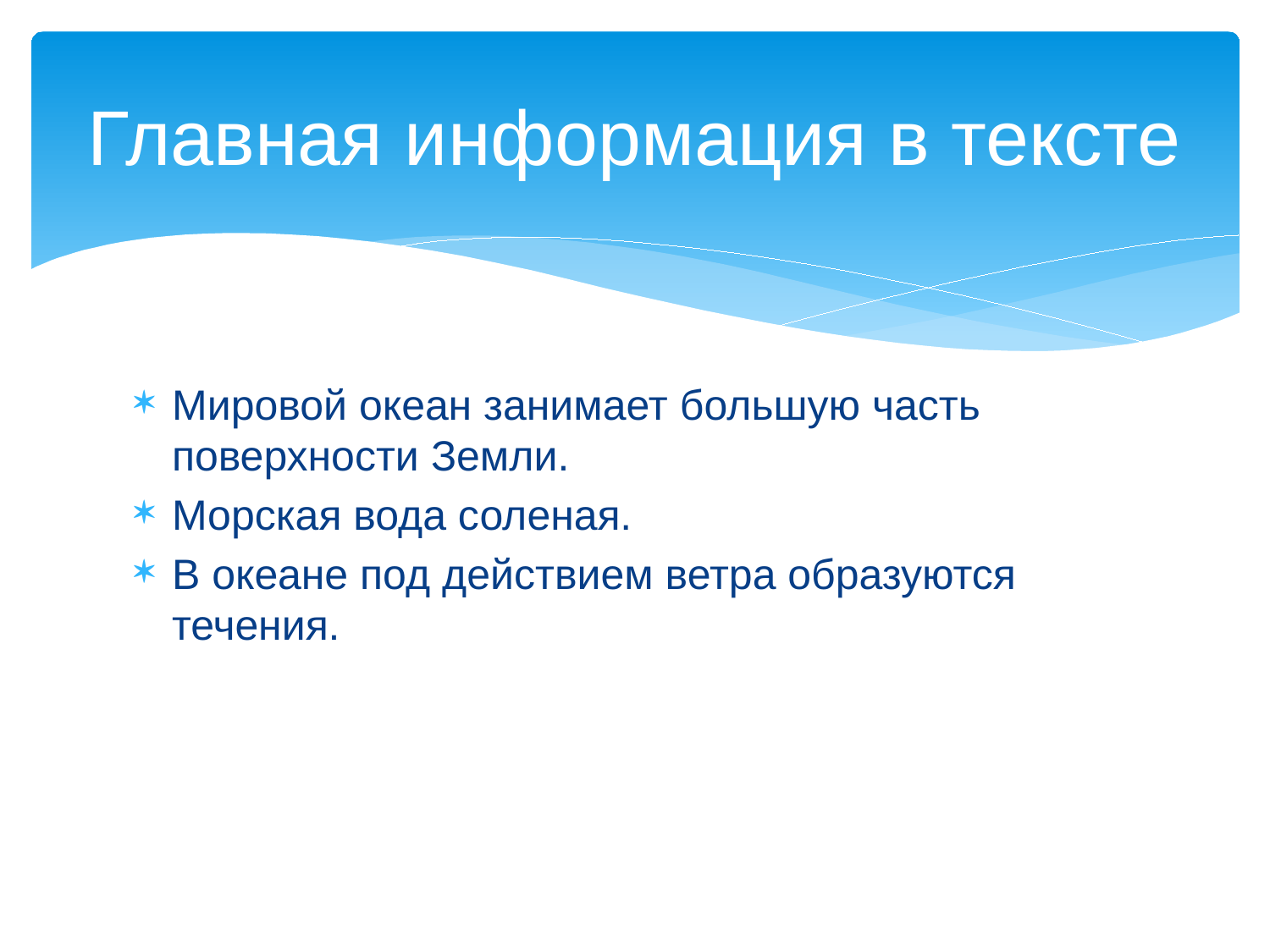

# Главная информация в тексте
Мировой океан занимает большую часть поверхности Земли.
Морская вода соленая.
В океане под действием ветра образуются течения.